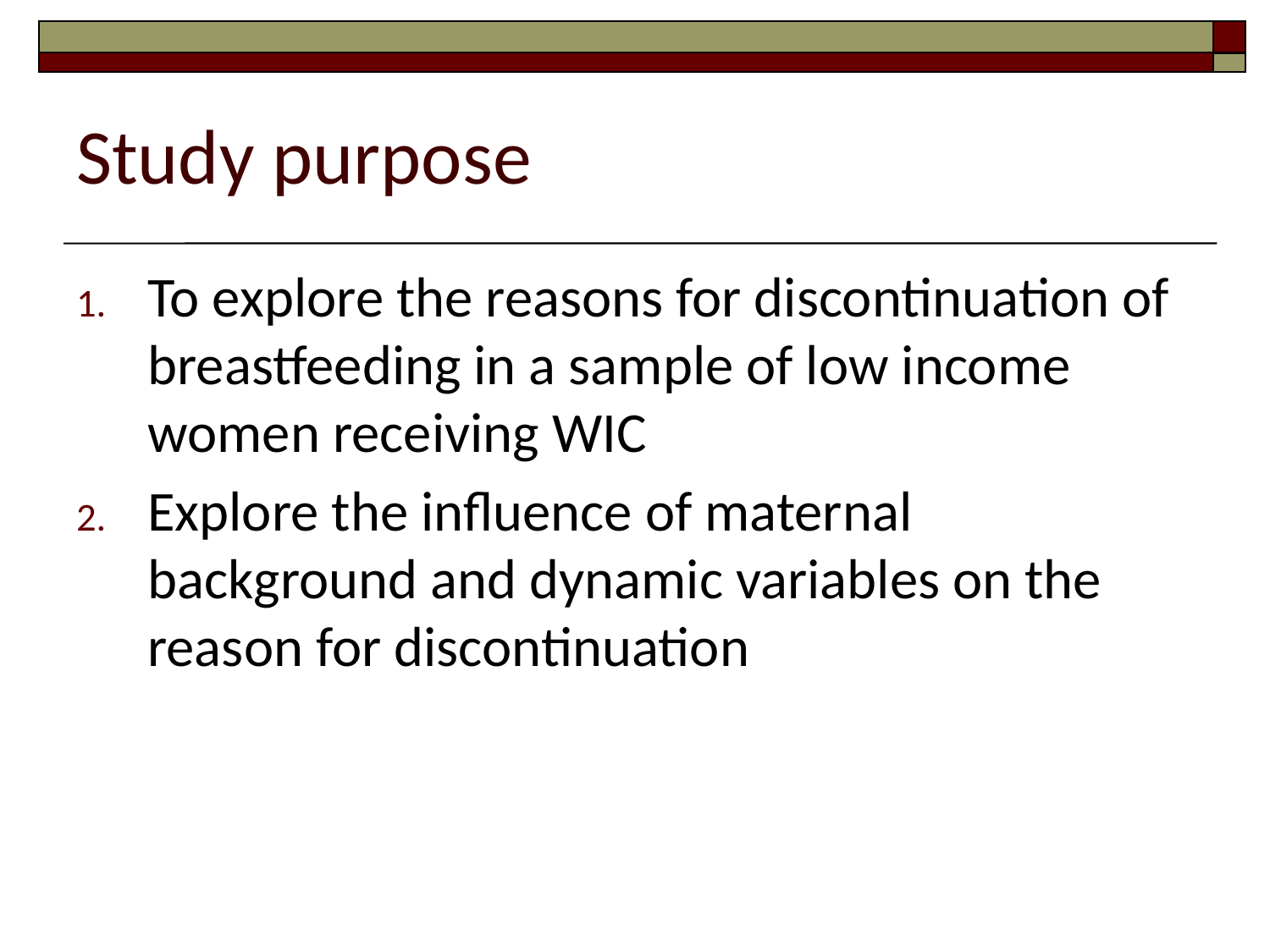

Study purpose
To explore the reasons for discontinuation of breastfeeding in a sample of low income women receiving WIC
Explore the influence of maternal background and dynamic variables on the reason for discontinuation